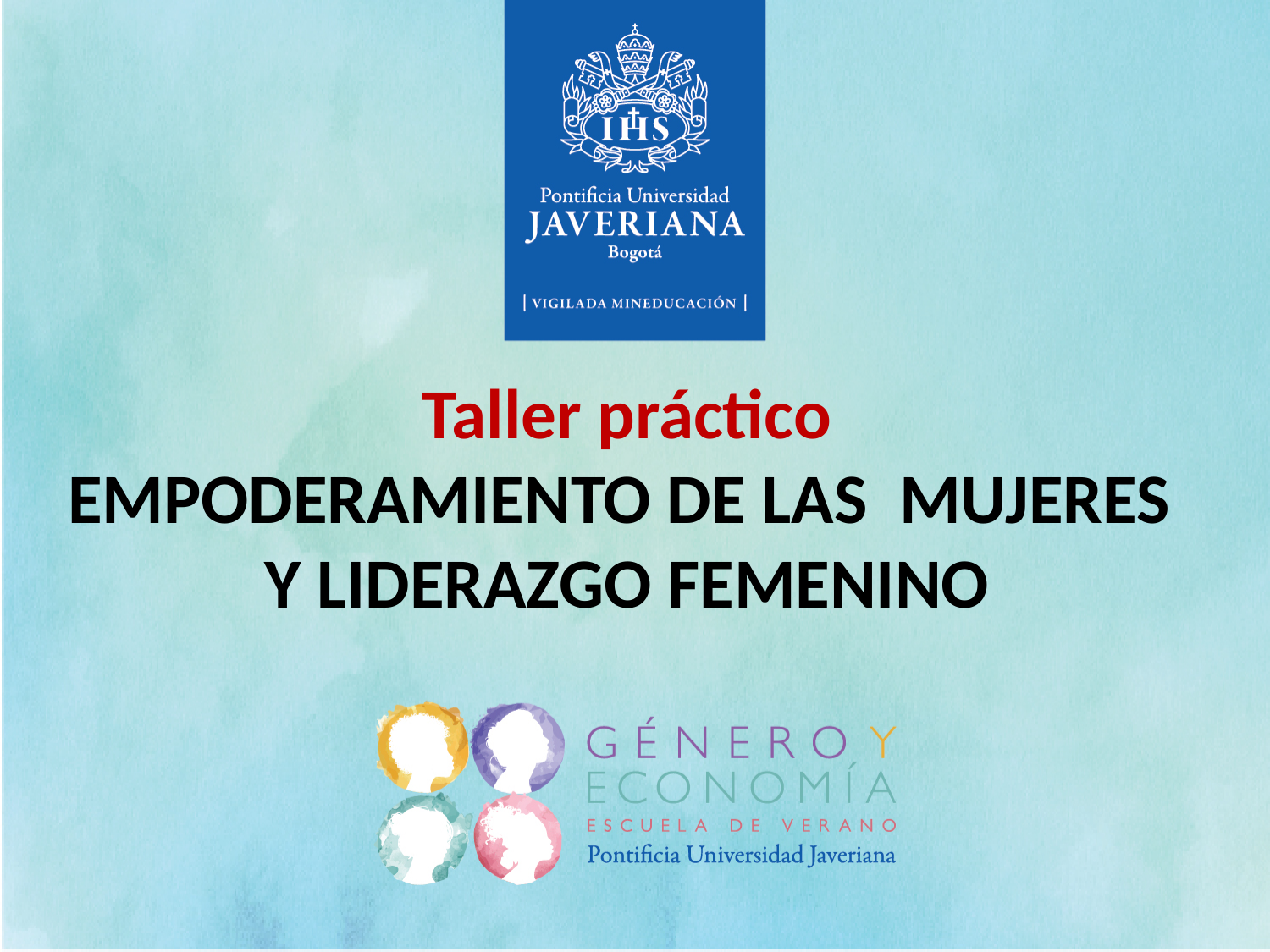

Taller práctico
EMPODERAMIENTO DE LAS  MUJERES
Y LIDERAZGO FEMENINO